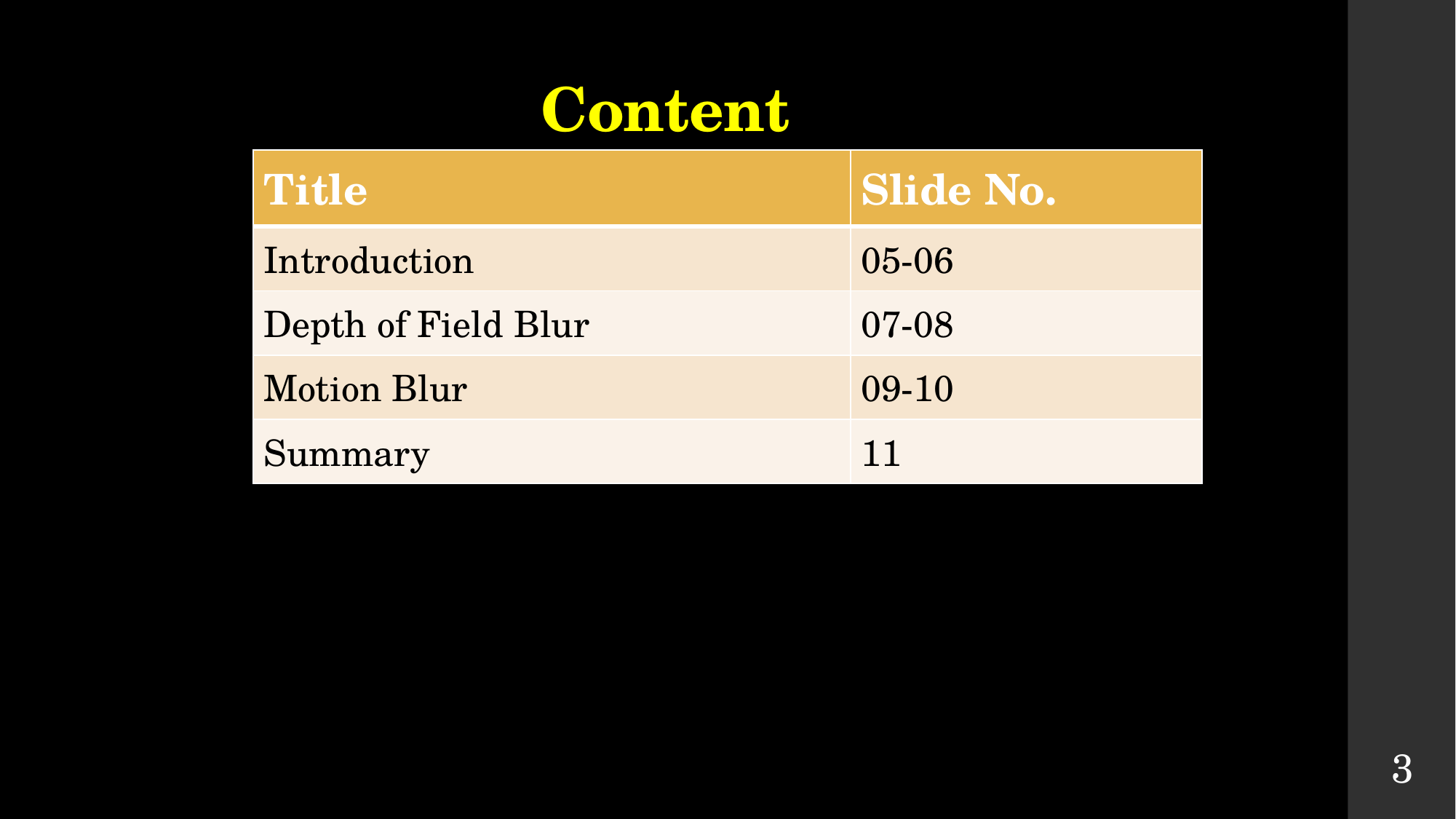

# Content
| Title | Slide No. |
| --- | --- |
| Introduction | 05-06 |
| Depth of Field Blur | 07-08 |
| Motion Blur | 09-10 |
| Summary | 11 |
3